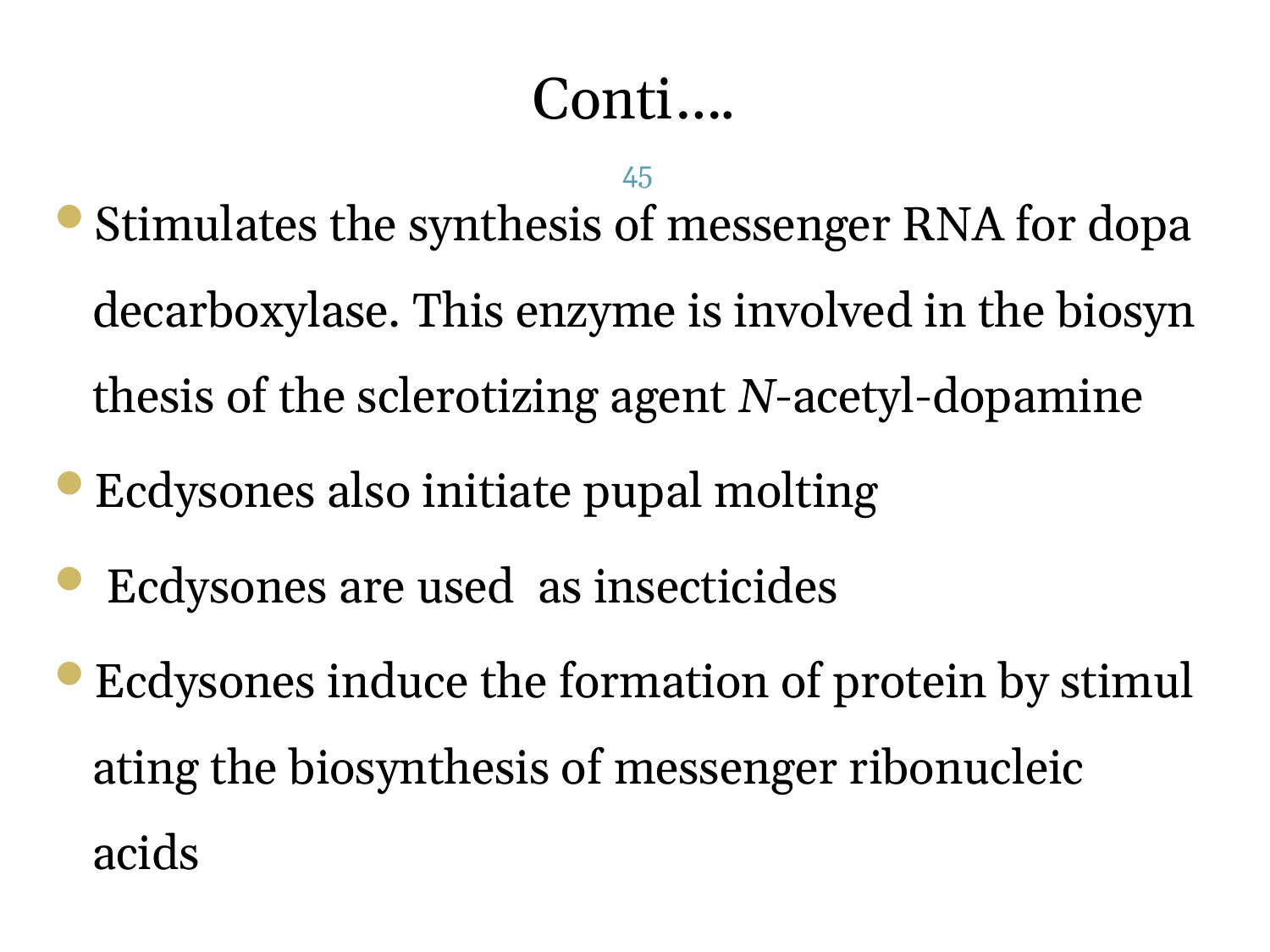

# Conti….
45
Stimulates the synthesis of messenger RNA for dopa decarboxylase. This enzyme is involved in the biosynthesis of the sclerotizing agent N-acetyl-dopamine
Ecdysones also initiate pupal molting
 Ecdysones are used  as insecticides
Ecdysones induce the formation of protein by stimulating the biosynthesis of messenger ribonucleic acids